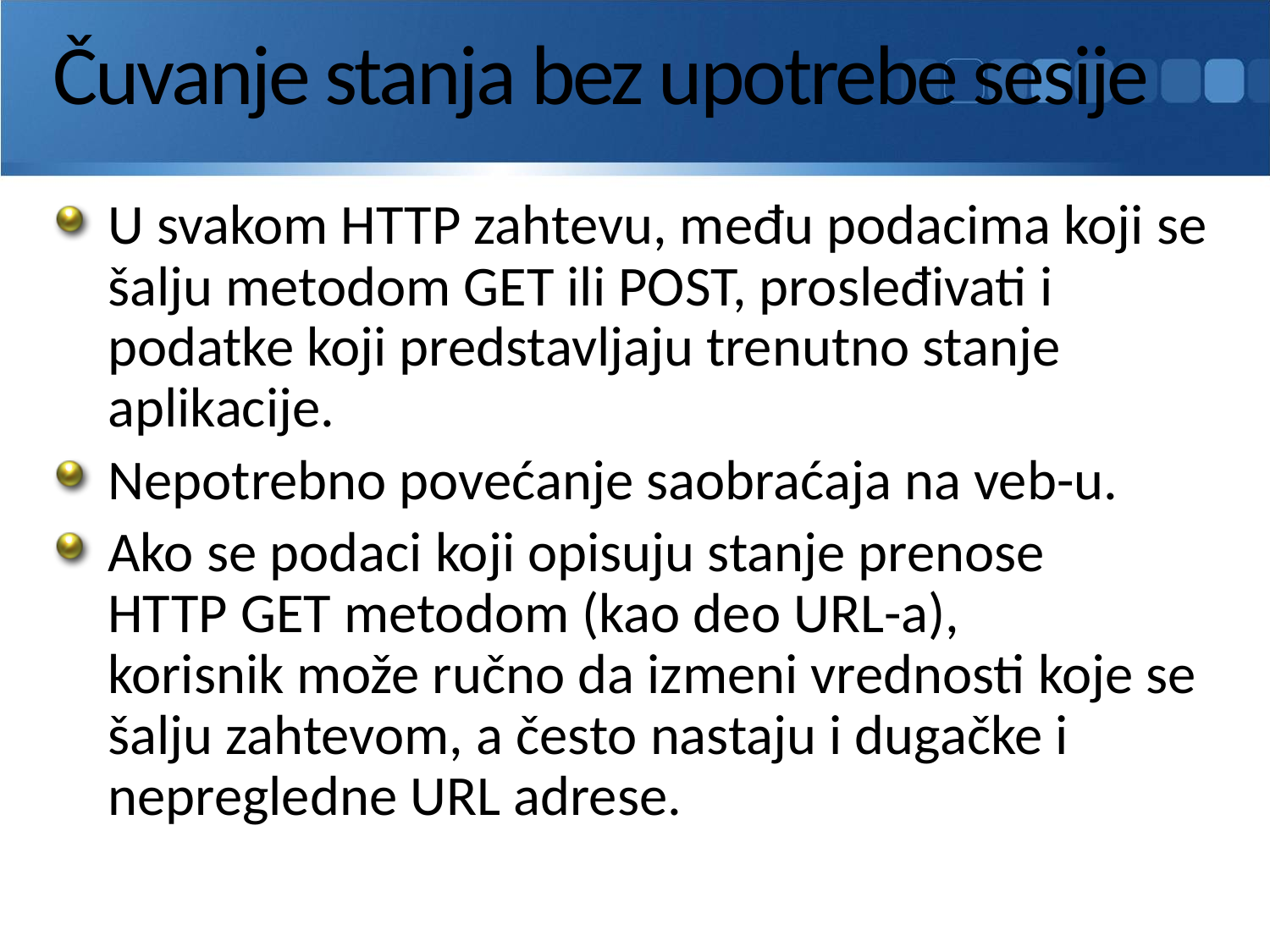

# Čuvanje stanja bez upotrebe sesije
U svakom HTTP zahtevu, među podacima koji se šalju metodom GET ili POST, prosleđivati i podatke koji predstavljaju trenutno stanje aplikacije.
Nepotrebno povećanje saobraćaja na veb-u.
Ako se podaci koji opisuju stanje prenose
HTTP GET metodom (kao deo URL-a),
korisnik može ručno da izmeni vrednosti koje se šalju zahtevom, a često nastaju i dugačke i nepregledne URL adrese.